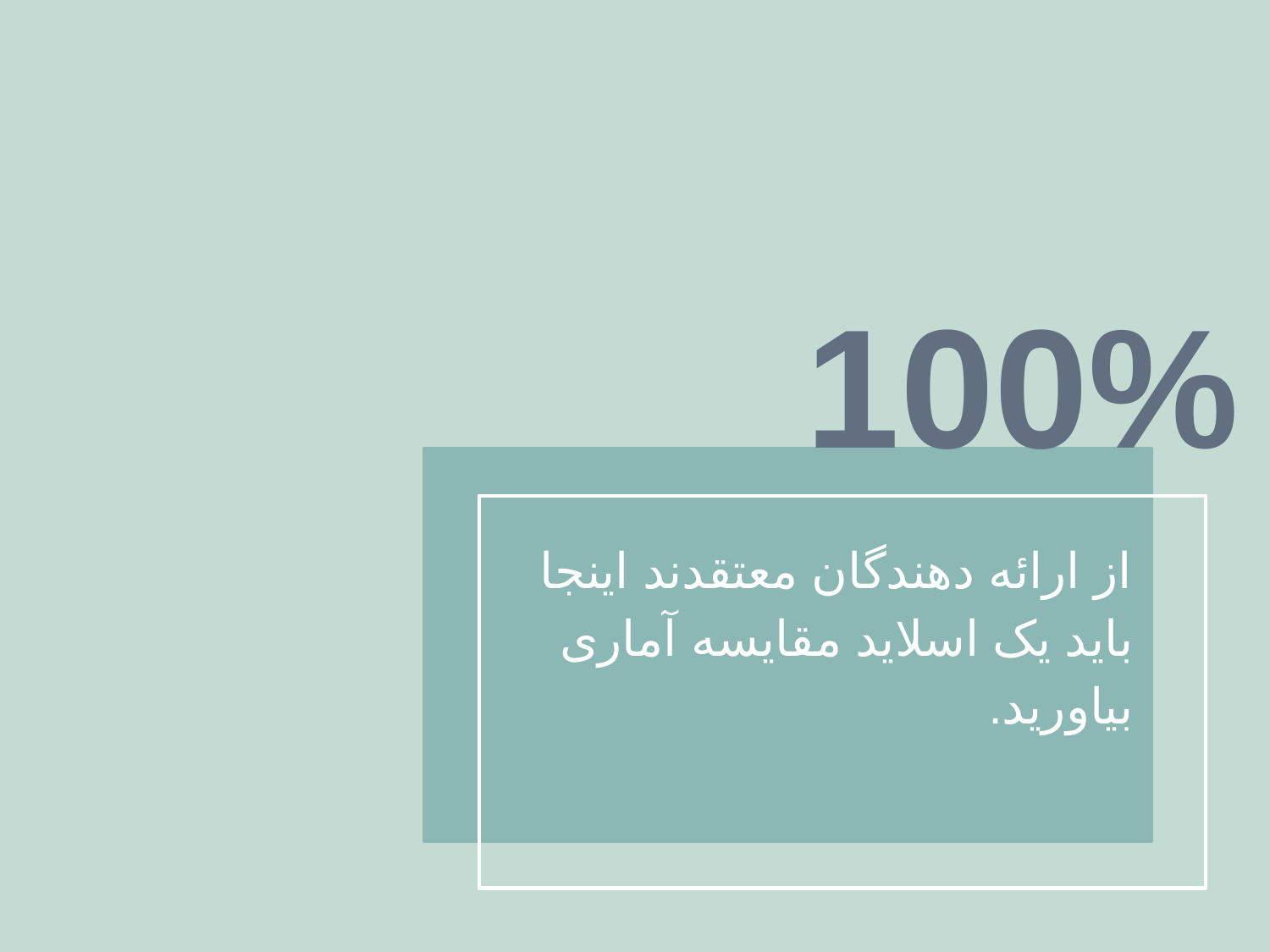

100%

از ارائه دهندگان معتقدند اینجا باید یک اسلاید مقایسه آماری بیاورید.